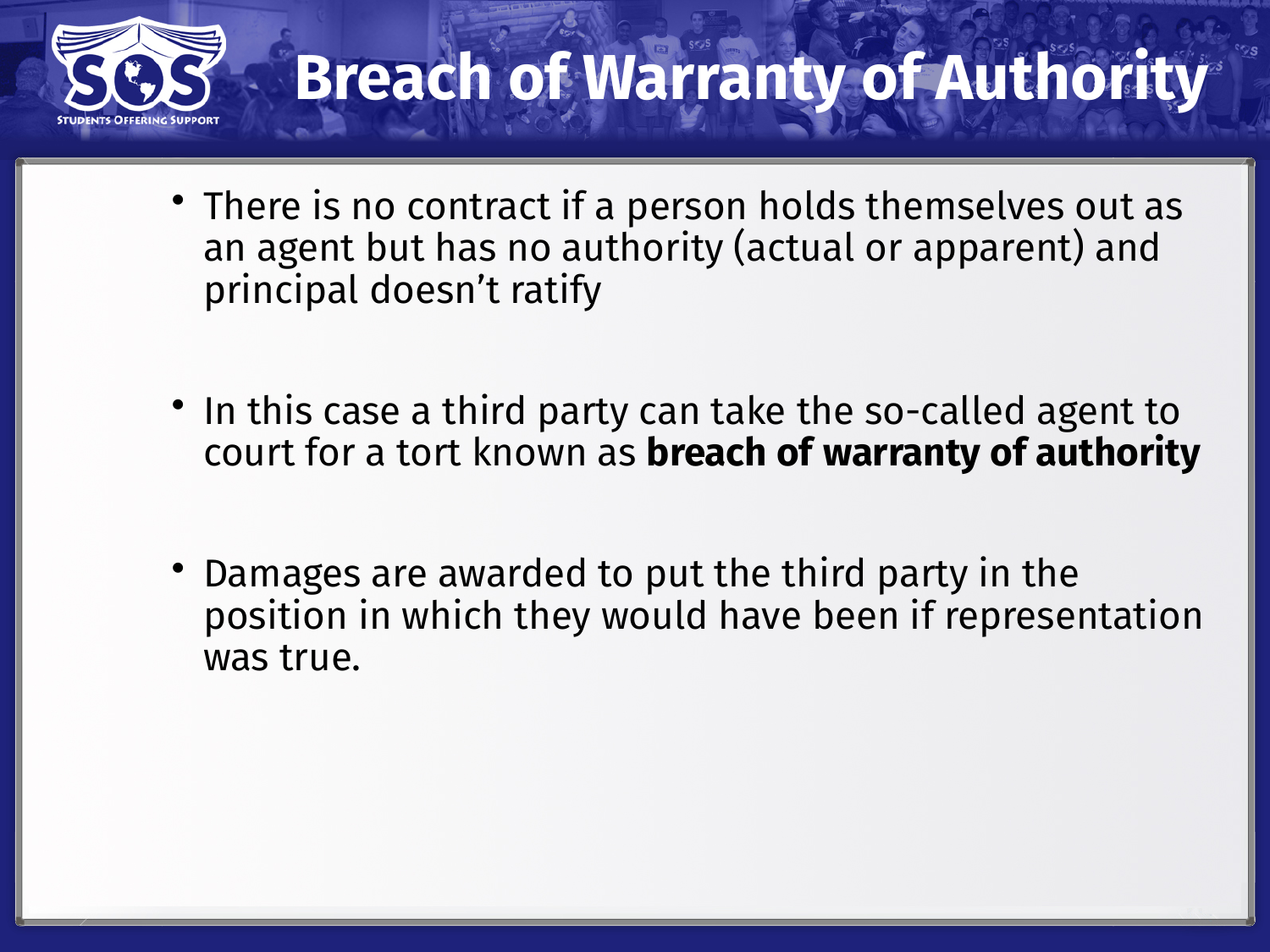

# Breach of Warranty of Authority
There is no contract if a person holds themselves out as an agent but has no authority (actual or apparent) and principal doesn’t ratify

In this case a third party can take the so-called agent to court for a tort known as breach of warranty of authority

Damages are awarded to put the third party in the position in which they would have been if representation was true.